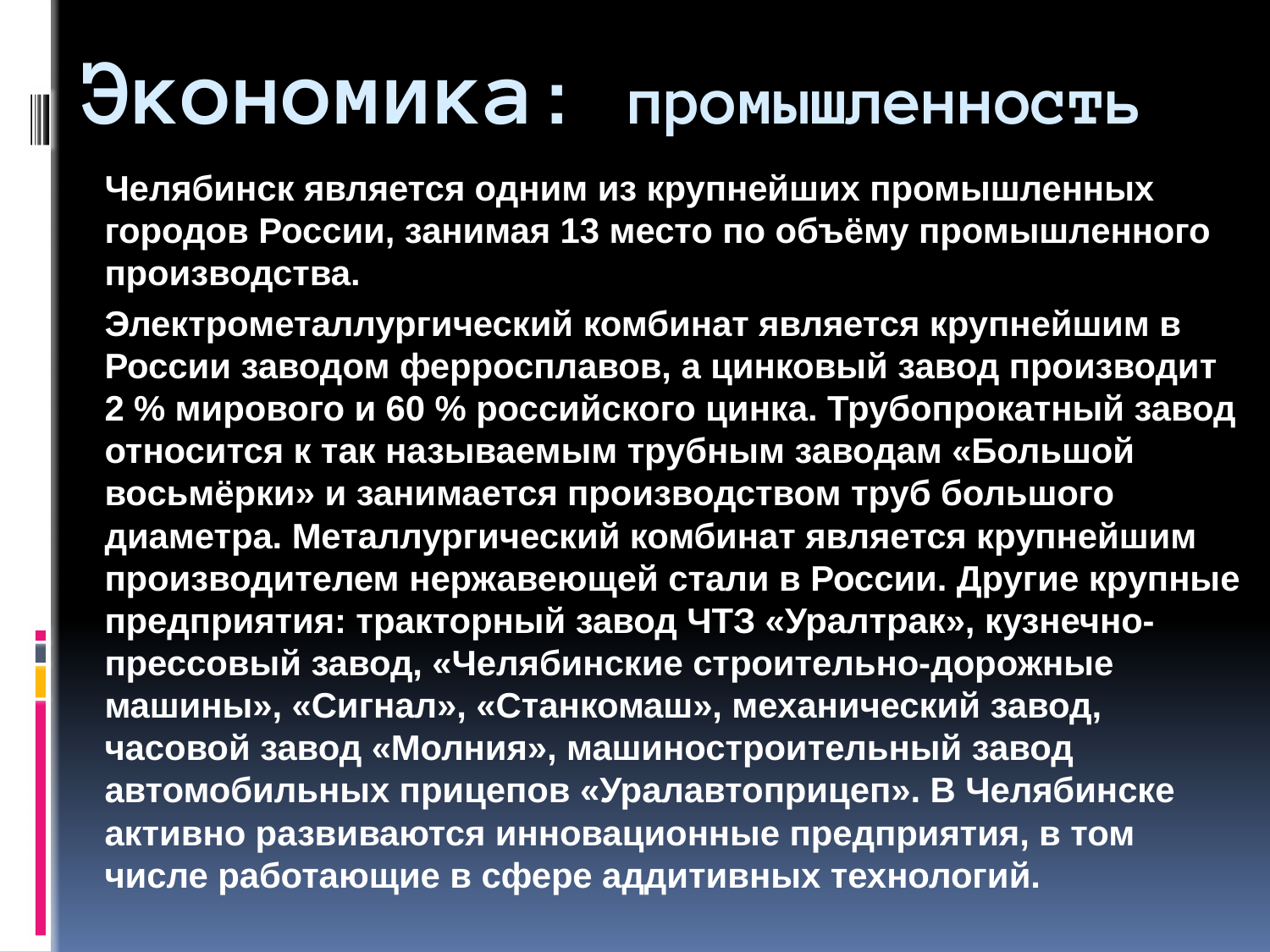

# Экономика: промышленность
Челябинск является одним из крупнейших промышленных городов России, занимая 13 место по объёму промышленного производства.
Электрометаллургический комбинат является крупнейшим в России заводом ферросплавов, а цинковый завод производит 2 % мирового и 60 % российского цинка. Трубопрокатный завод относится к так называемым трубным заводам «Большой восьмёрки» и занимается производством труб большого диаметра. Металлургический комбинат является крупнейшим производителем нержавеющей стали в России. Другие крупные предприятия: тракторный завод ЧТЗ «Уралтрак», кузнечно-прессовый завод, «Челябинские строительно-дорожные машины», «Сигнал», «Станкомаш», механический завод, часовой завод «Молния», машиностроительный завод автомобильных прицепов «Уралавтоприцеп». В Челябинске активно развиваются инновационные предприятия, в том числе работающие в сфере аддитивных технологий.